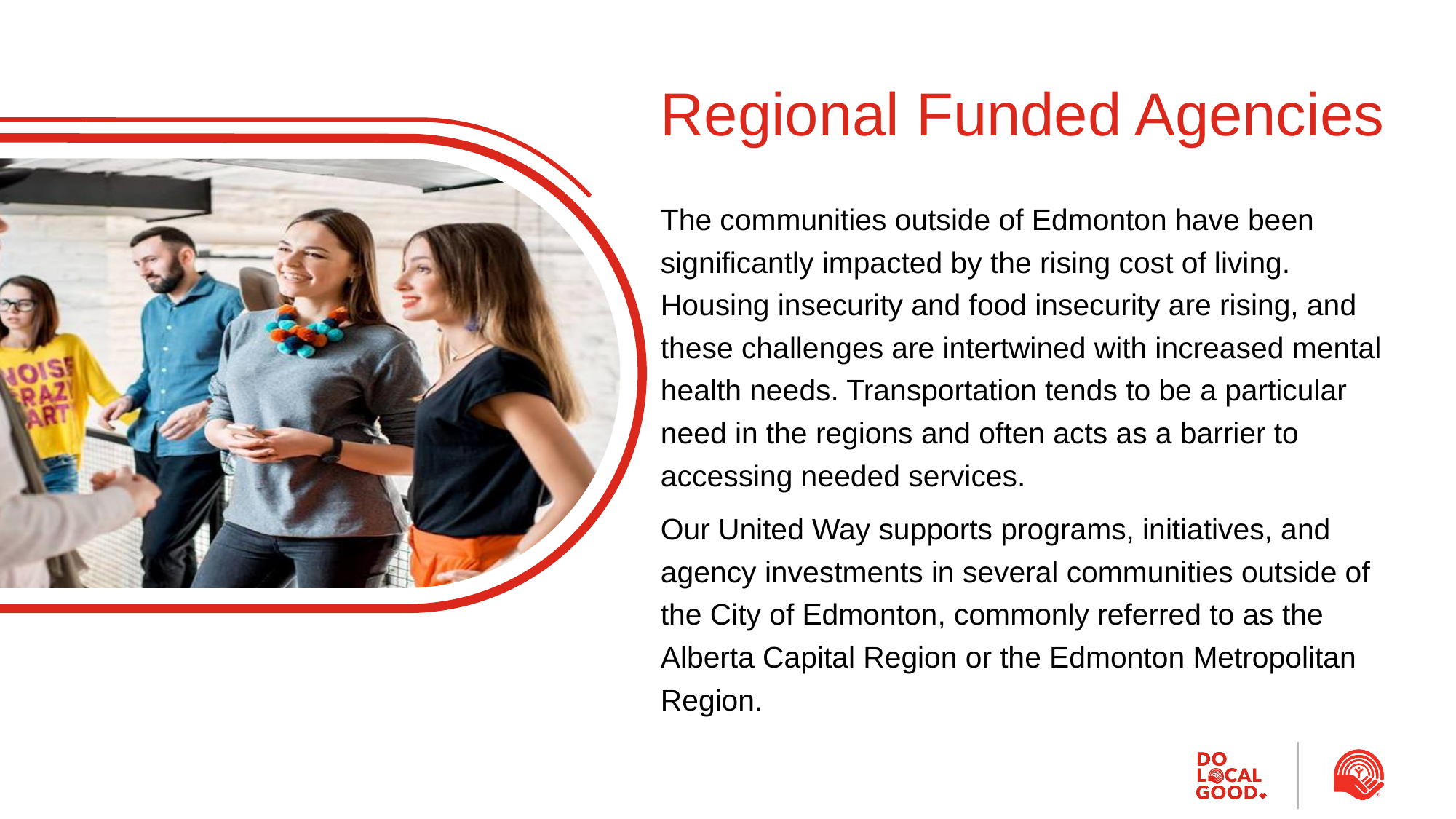

# Regional Funded Agencies
The communities outside of Edmonton have been significantly impacted by the rising cost of living. Housing insecurity and food insecurity are rising, and these challenges are intertwined with increased mental health needs. Transportation tends to be a particular need in the regions and often acts as a barrier to accessing needed services.
Our United Way supports programs, initiatives, and agency investments in several communities outside of the City of Edmonton, commonly referred to as the Alberta Capital Region or the Edmonton Metropolitan Region.